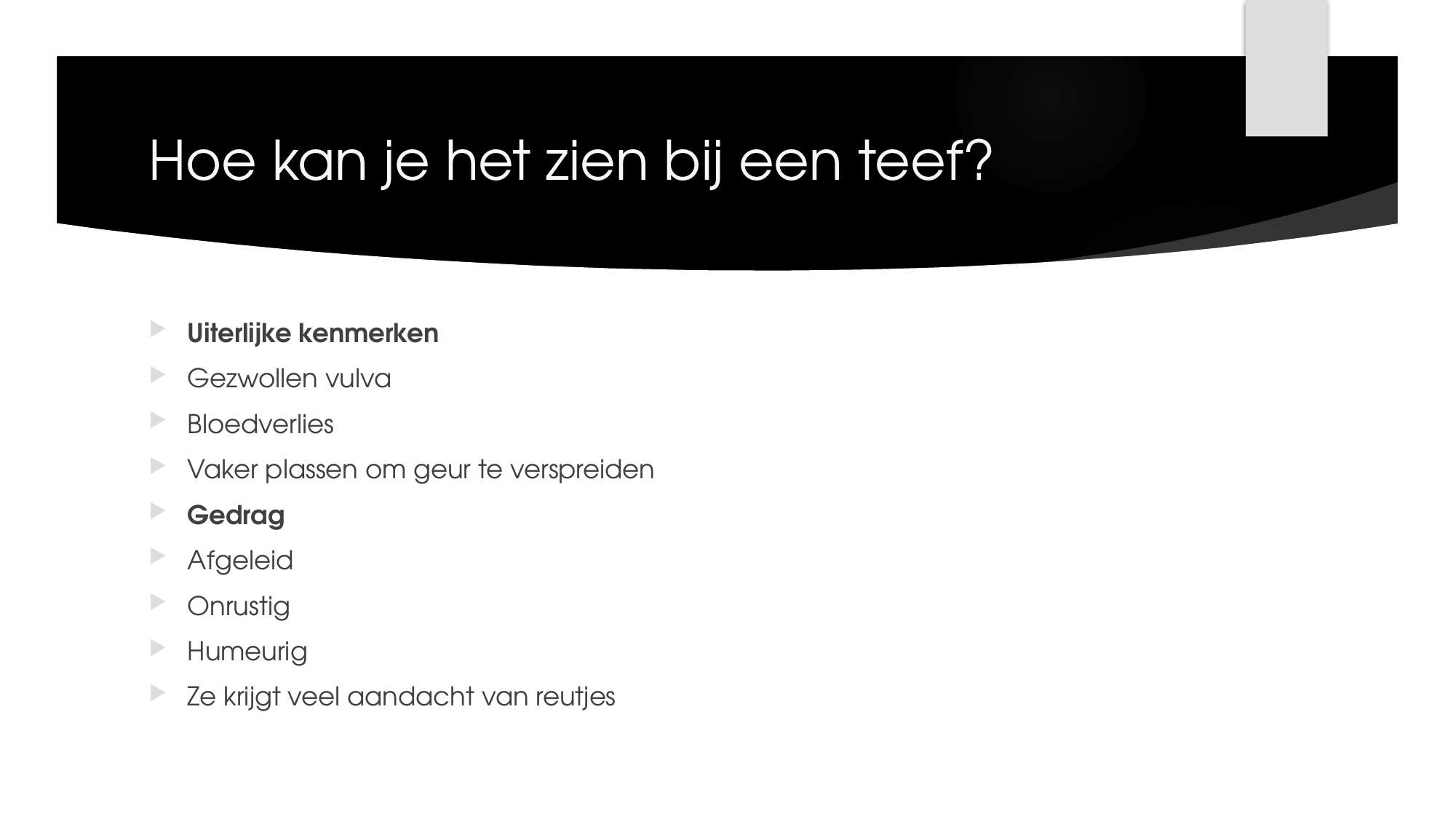

# Hoe kan je het zien bij een teef?
Uiterlijke kenmerken
Gezwollen vulva
Bloedverlies
Vaker plassen om geur te verspreiden
Gedrag
Afgeleid
Onrustig
Humeurig
Ze krijgt veel aandacht van reutjes